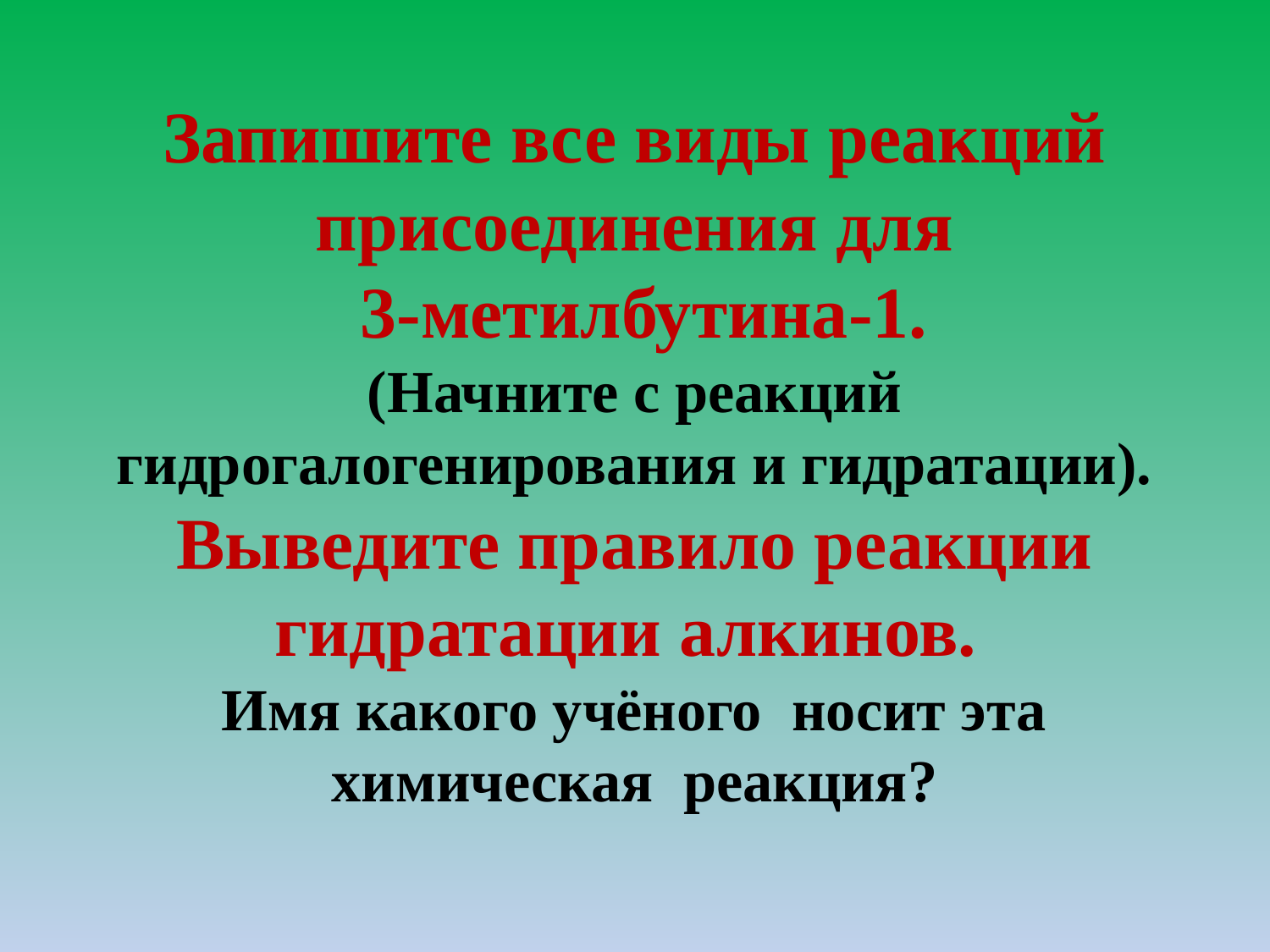

# Запишите все виды реакций присоединения для 3-метилбутина-1. (Начните с реакций гидрогалогенирования и гидратации). Выведите правило реакции гидратации алкинов. Имя какого учёного  носит эта химическая  реакция?